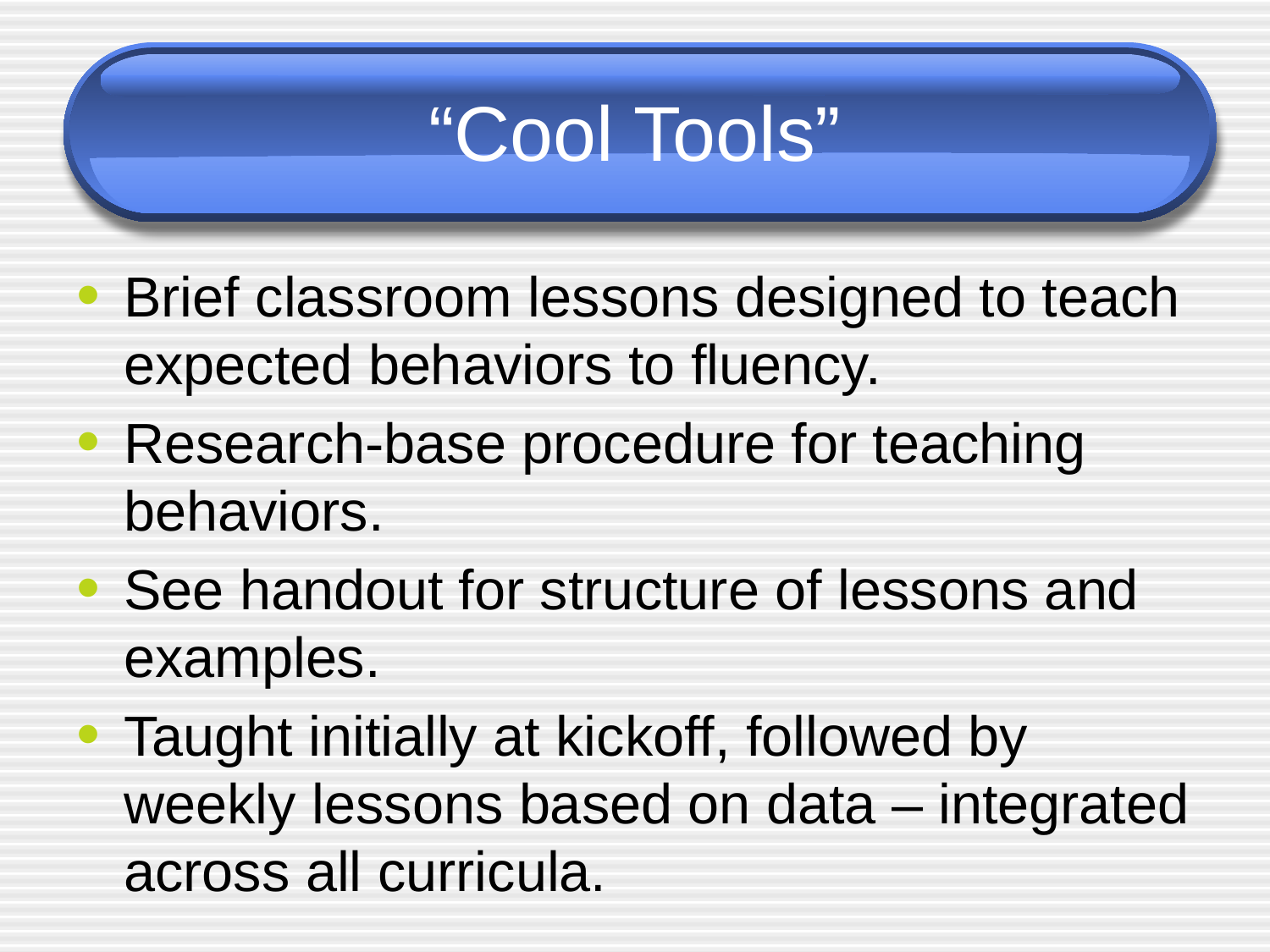

# “Cool Tools”
Brief classroom lessons designed to teach expected behaviors to fluency.
Research-base procedure for teaching behaviors.
See handout for structure of lessons and examples.
Taught initially at kickoff, followed by weekly lessons based on data – integrated across all curricula.